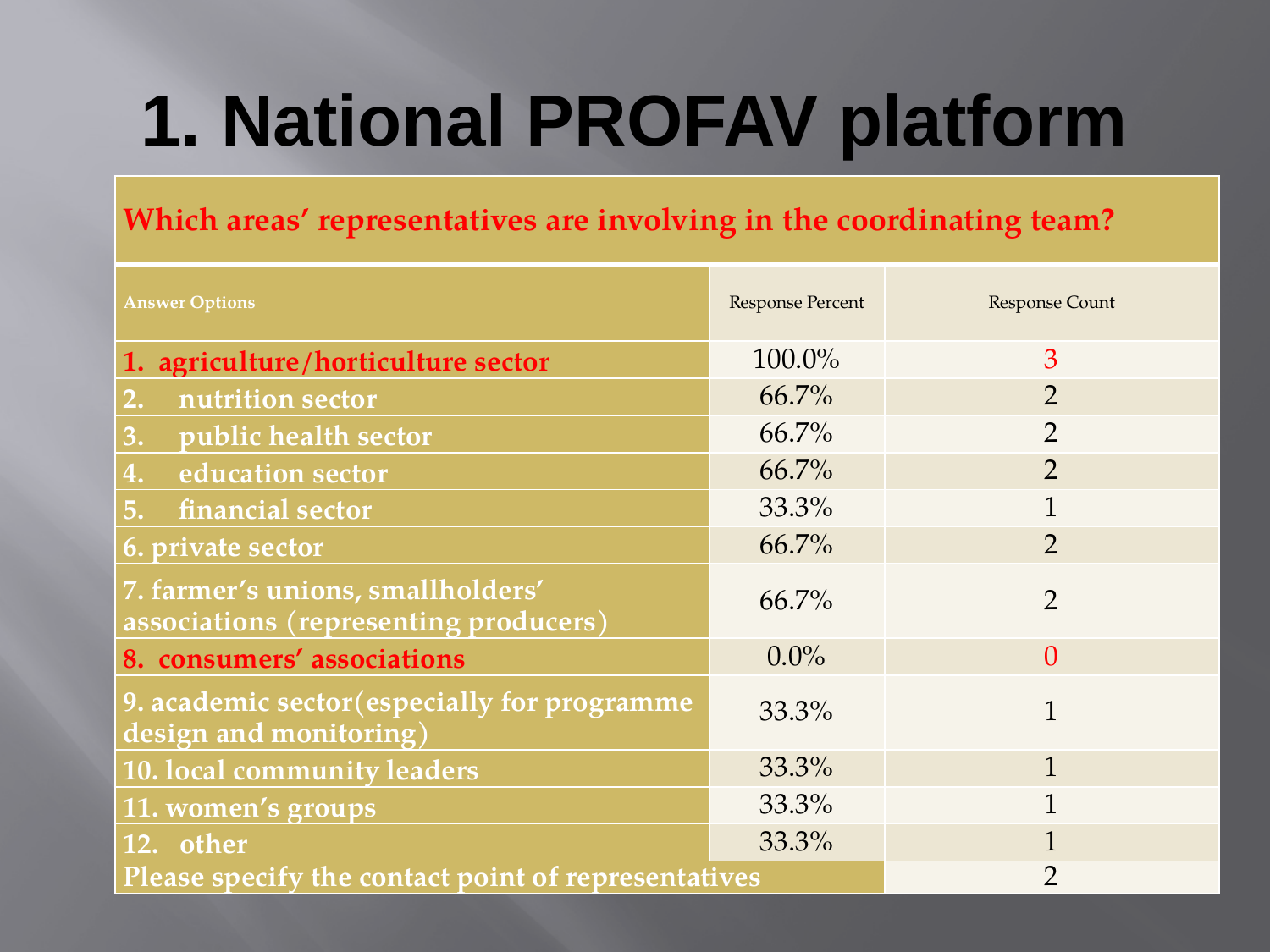

# 1. National PROFAV platform
| Which areas’ representatives are involving in the coordinating team? |  |  |
| --- | --- | --- |
| Answer Options | Response Percent | Response Count |
| 1. agriculture/horticulture sector | 100.0% | 3 |
| 2. nutrition sector | 66.7% | 2 |
| 3. public health sector | 66.7% | 2 |
| 4. education sector | 66.7% | 2 |
| 5. financial sector | 33.3% | 1 |
| 6. private sector | 66.7% | 2 |
| 7. farmer’s unions, smallholders’ associations (representing producers) | 66.7% | 2 |
| 8. consumers’ associations | 0.0% | 0 |
| 9. academic sector(especially for programme design and monitoring) | 33.3% | 1 |
| 10. local community leaders | 33.3% | 1 |
| 11. women’s groups | 33.3% | 1 |
| 12. other | 33.3% | 1 |
| Please specify the contact point of representatives |  | 2 |